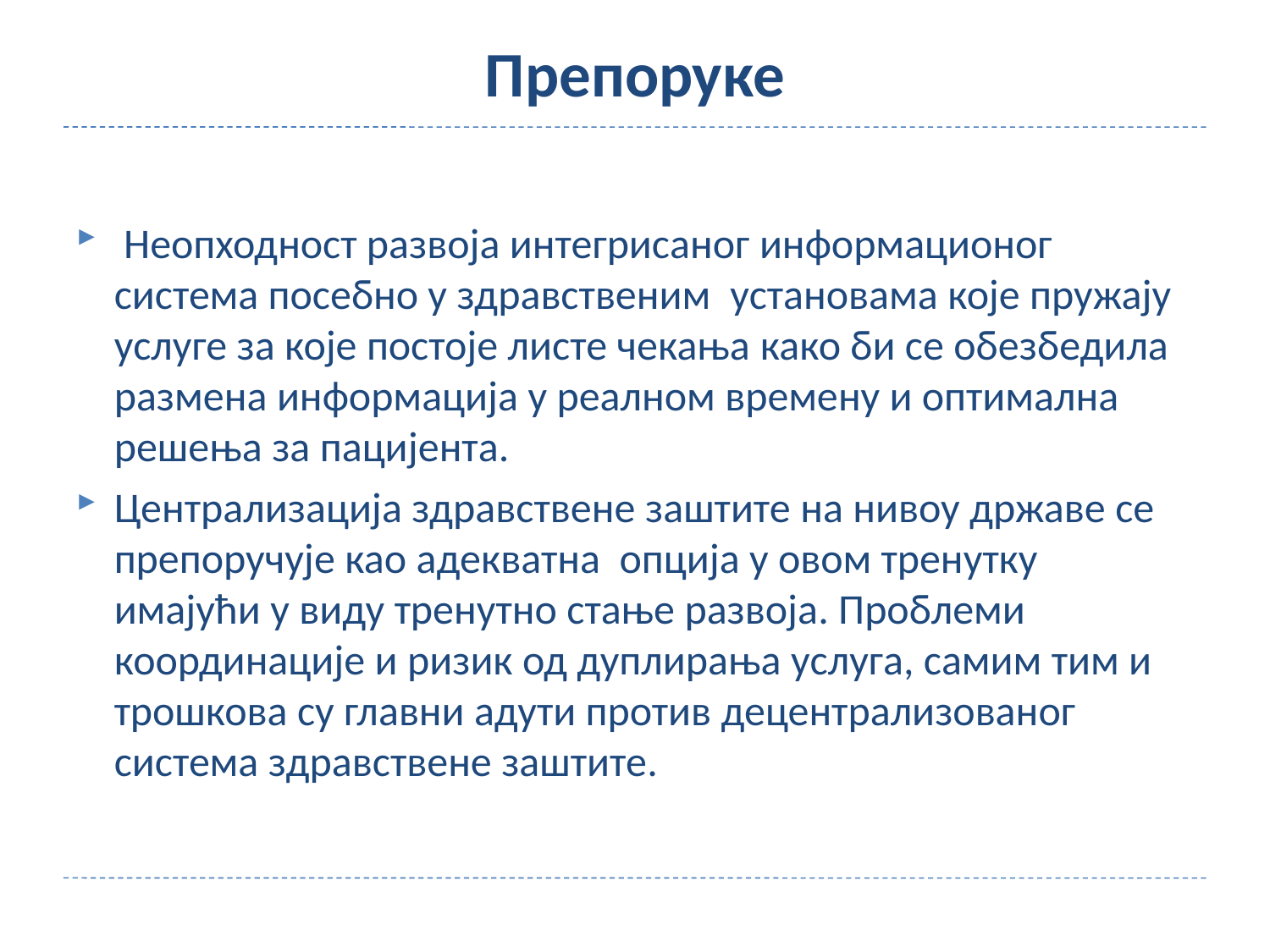

# Препоруке

 Неопходност развоја интегрисаног информационог система посебно у здравственим  установама које пружају услуге за које постоје листе чекања како би се обезбедила размена информација у реалном времену и оптимална решења за пацијента.
Централизација здравствене заштите на нивоу државе се препоручује као адекватна  опција у овом тренутку имајући у виду тренутно стање развоја. Проблеми координације и ризик од дуплирања услуга, самим тим и трошкова су главни адути против децентрализованог система здравствене заштите.